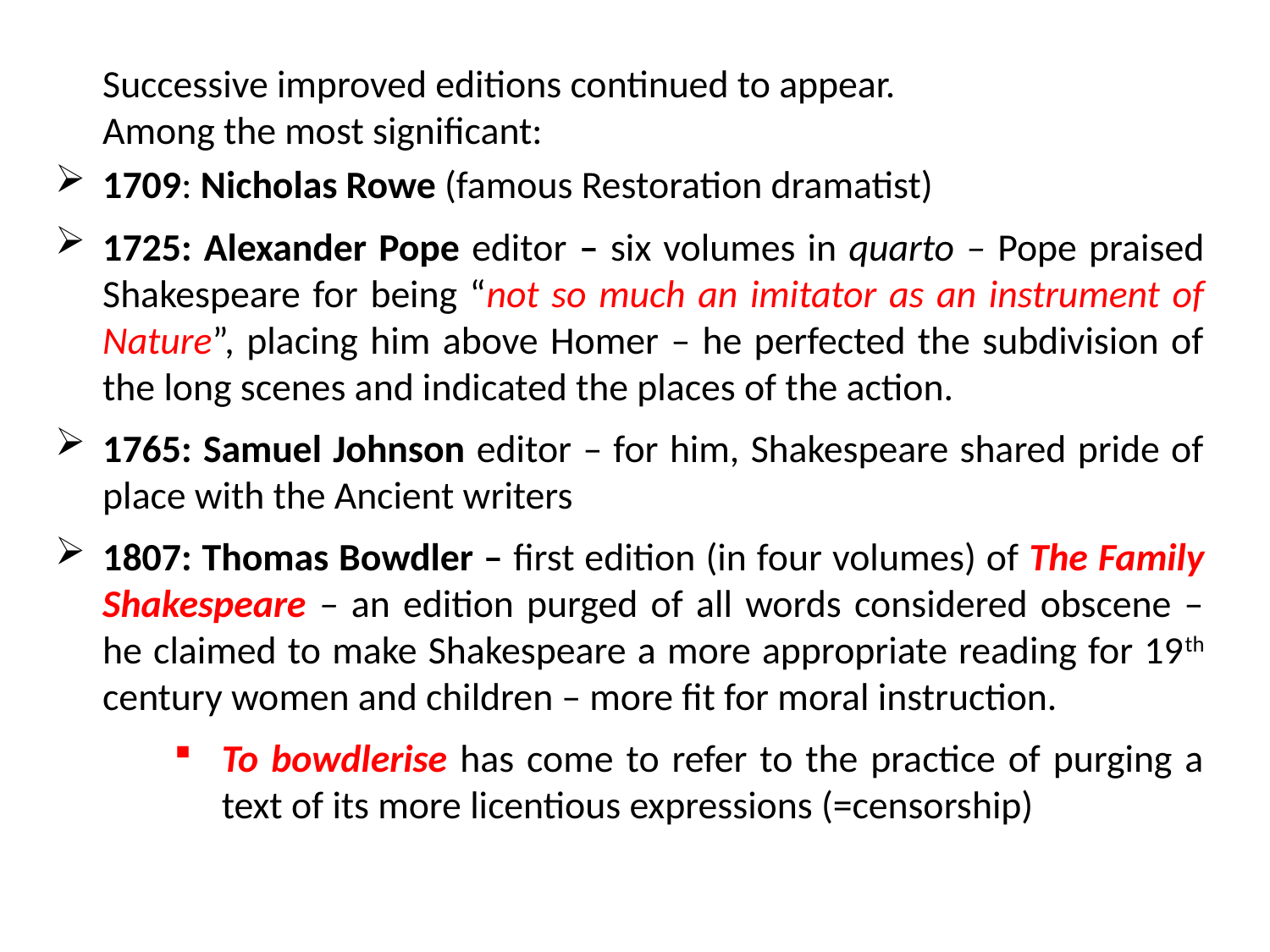

Successive improved editions continued to appear.
	Among the most significant:
1709: Nicholas Rowe (famous Restoration dramatist)
1725: Alexander Pope editor – six volumes in quarto – Pope praised Shakespeare for being “not so much an imitator as an instrument of Nature”, placing him above Homer – he perfected the subdivision of the long scenes and indicated the places of the action.
1765: Samuel Johnson editor – for him, Shakespeare shared pride of place with the Ancient writers
1807: Thomas Bowdler – first edition (in four volumes) of The Family Shakespeare – an edition purged of all words considered obscene – he claimed to make Shakespeare a more appropriate reading for 19th century women and children – more fit for moral instruction.
To bowdlerise has come to refer to the practice of purging a text of its more licentious expressions (=censorship)